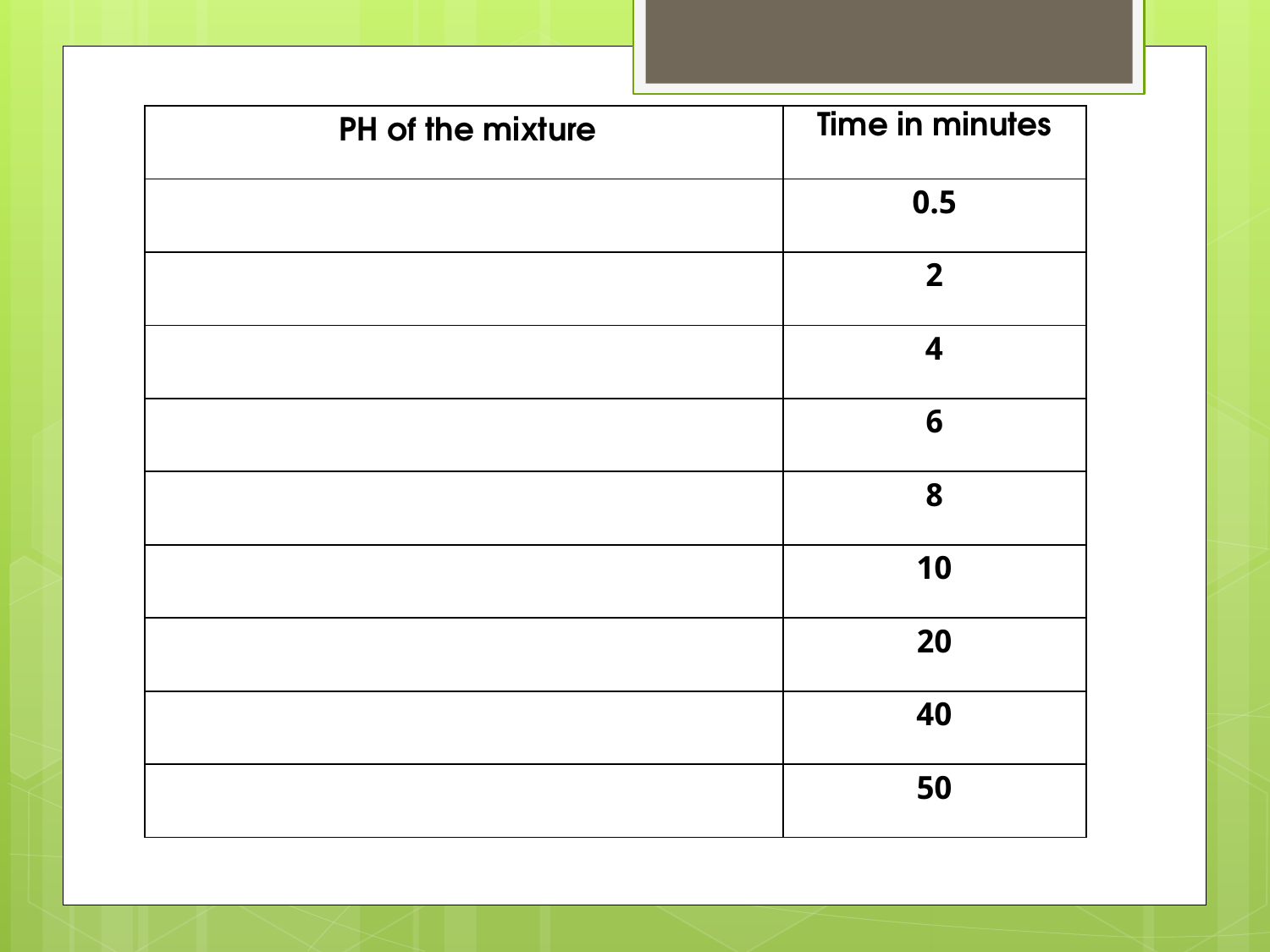

| PH of the mixture | Time in minutes |
| --- | --- |
|  | 0.5 |
|  | 2 |
|  | 4 |
|  | 6 |
|  | 8 |
|  | 10 |
|  | 20 |
|  | 40 |
|  | 50 |